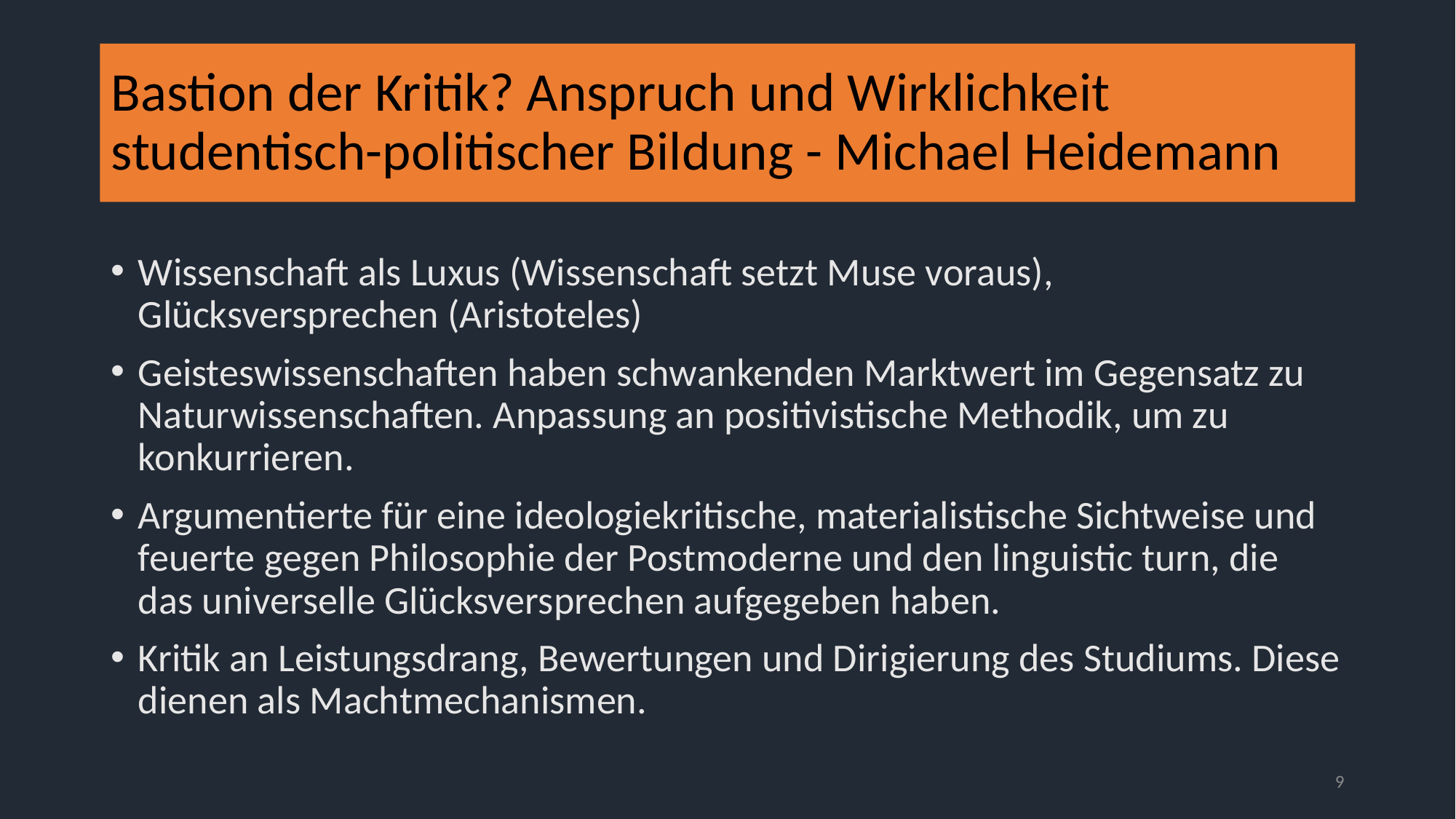

# Bastion der Kritik? Anspruch und Wirklichkeit studentisch-politischer Bildung - Michael Heidemann
Wissenschaft als Luxus (Wissenschaft setzt Muse voraus), Glücksversprechen (Aristoteles)
Geisteswissenschaften haben schwankenden Marktwert im Gegensatz zu Naturwissenschaften. Anpassung an positivistische Methodik, um zu konkurrieren.
Argumentierte für eine ideologiekritische, materialistische Sichtweise und feuerte gegen Philosophie der Postmoderne und den linguistic turn, die das universelle Glücksversprechen aufgegeben haben.
Kritik an Leistungsdrang, Bewertungen und Dirigierung des Studiums. Diese dienen als Machtmechanismen.

9